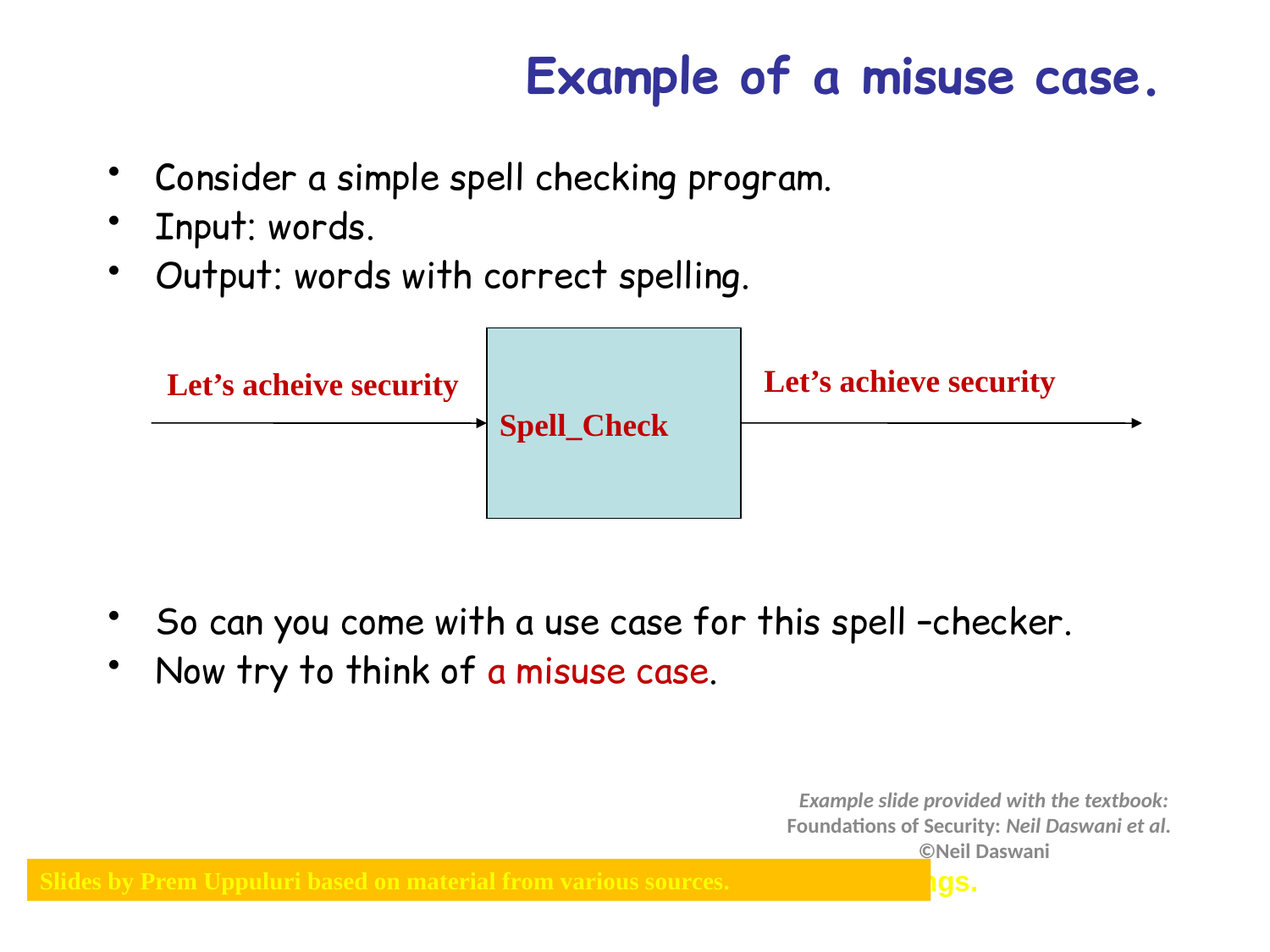

# Example of a misuse case.
Consider a simple spell checking program.
Input: words.
Output: words with correct spelling.

So can you come with a use case for this spell –checker.
Now try to think of a misuse case.
Spell_Check
Let’s achieve security
Let’s acheive security

Example slide provided with the textbook: Foundations of Security: Neil Daswani et al.
©Neil Daswani